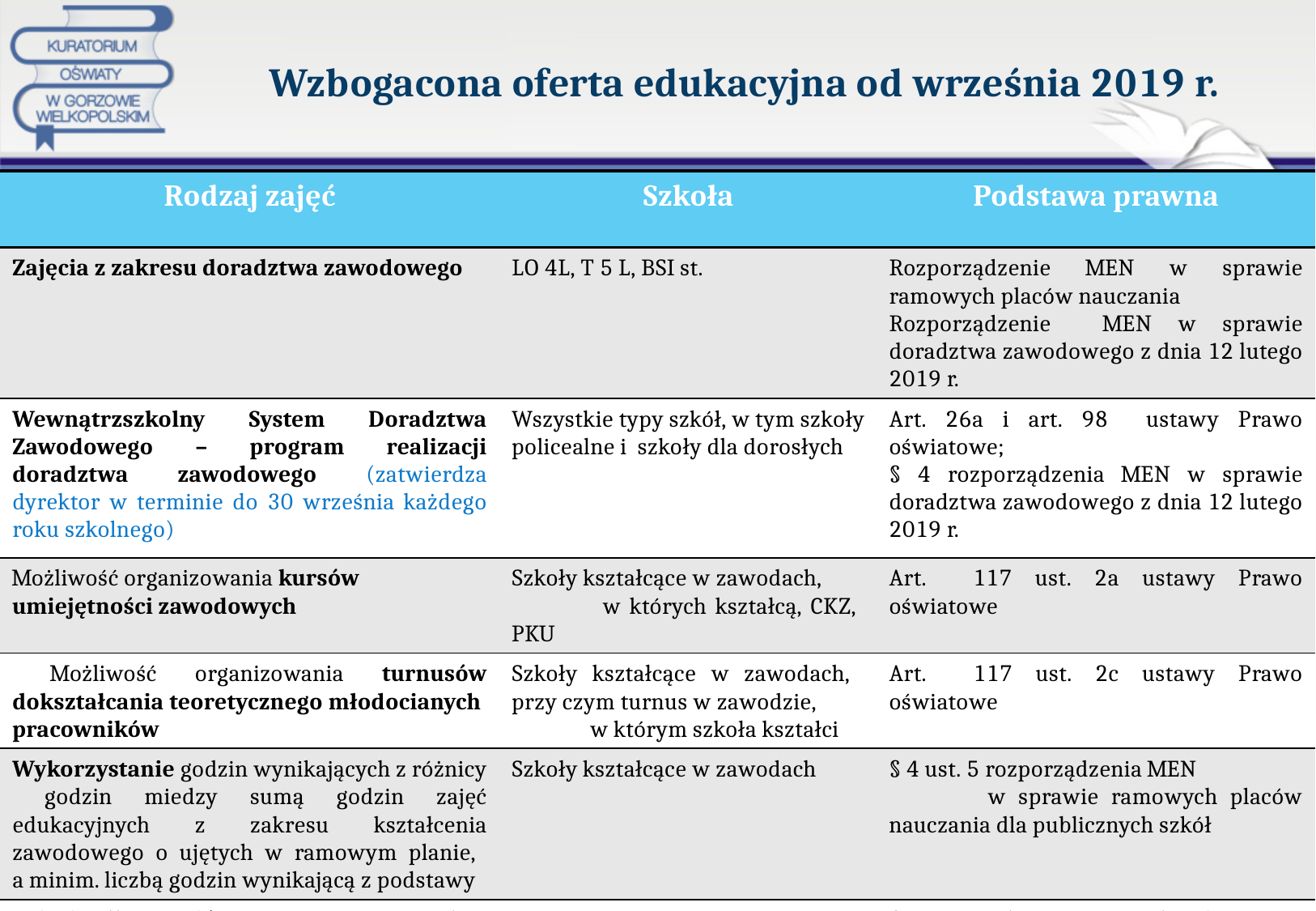

# Wzbogacona oferta edukacyjna od września 2019 r.
| Rodzaj zajęć | Szkoła | Podstawa prawna |
| --- | --- | --- |
| Zajęcia z zakresu doradztwa zawodowego | LO 4L, T 5 L, BSI st. | Rozporządzenie MEN w sprawie ramowych placów nauczania Rozporządzenie MEN w sprawie doradztwa zawodowego z dnia 12 lutego 2019 r. |
| Wewnątrzszkolny System Doradztwa Zawodowego – program realizacji doradztwa zawodowego (zatwierdza dyrektor w terminie do 30 września każdego roku szkolnego) | Wszystkie typy szkół, w tym szkoły policealne i szkoły dla dorosłych | Art. 26a i art. 98 ustawy Prawo oświatowe; § 4 rozporządzenia MEN w sprawie doradztwa zawodowego z dnia 12 lutego 2019 r. |
| Możliwość organizowania kursów umiejętności zawodowych | Szkoły kształcące w zawodach, w których kształcą, CKZ, PKU | Art. 117 ust. 2a ustawy Prawo oświatowe |
| Możliwość organizowania turnusów dokształcania teoretycznego młodocianych pracowników | Szkoły kształcące w zawodach, przy czym turnus w zawodzie, w którym szkoła kształci | Art. 117 ust. 2c ustawy Prawo oświatowe |
| Wykorzystanie godzin wynikających z różnicy godzin miedzy sumą godzin zajęć edukacyjnych z zakresu kształcenia zawodowego o ujętych w ramowym planie, a minim. liczbą godzin wynikającą z podstawy | Szkoły kształcące w zawodach | § 4 ust. 5 rozporządzenia MEN w sprawie ramowych placów nauczania dla publicznych szkół |
| Zajęcia dla uczniów organizowane z godzin do dyspozycji dyrektora | LO 4L, T 5 L | § 2 ust. 1 pkt 4 rozporządzenia MEN w sprawie ramowych placów nauczania dla publicznych szkół |

  (klasy LO 4 L, T 5 L, BSIst.)

wewnątrzszkolny system doradztwa zawodowego

nowa podstawa programowa kształcenia w zawodach (od września),
wprowadzenie „specjalizacji” w zawodzie na poziomie branżowej szkoły lub technikum, realizowanej pod koniec cyklu kształcenia lub w formie kursowej,
umożliwienie prowadzenia w szkołach krótszych form kursowych – tzw.